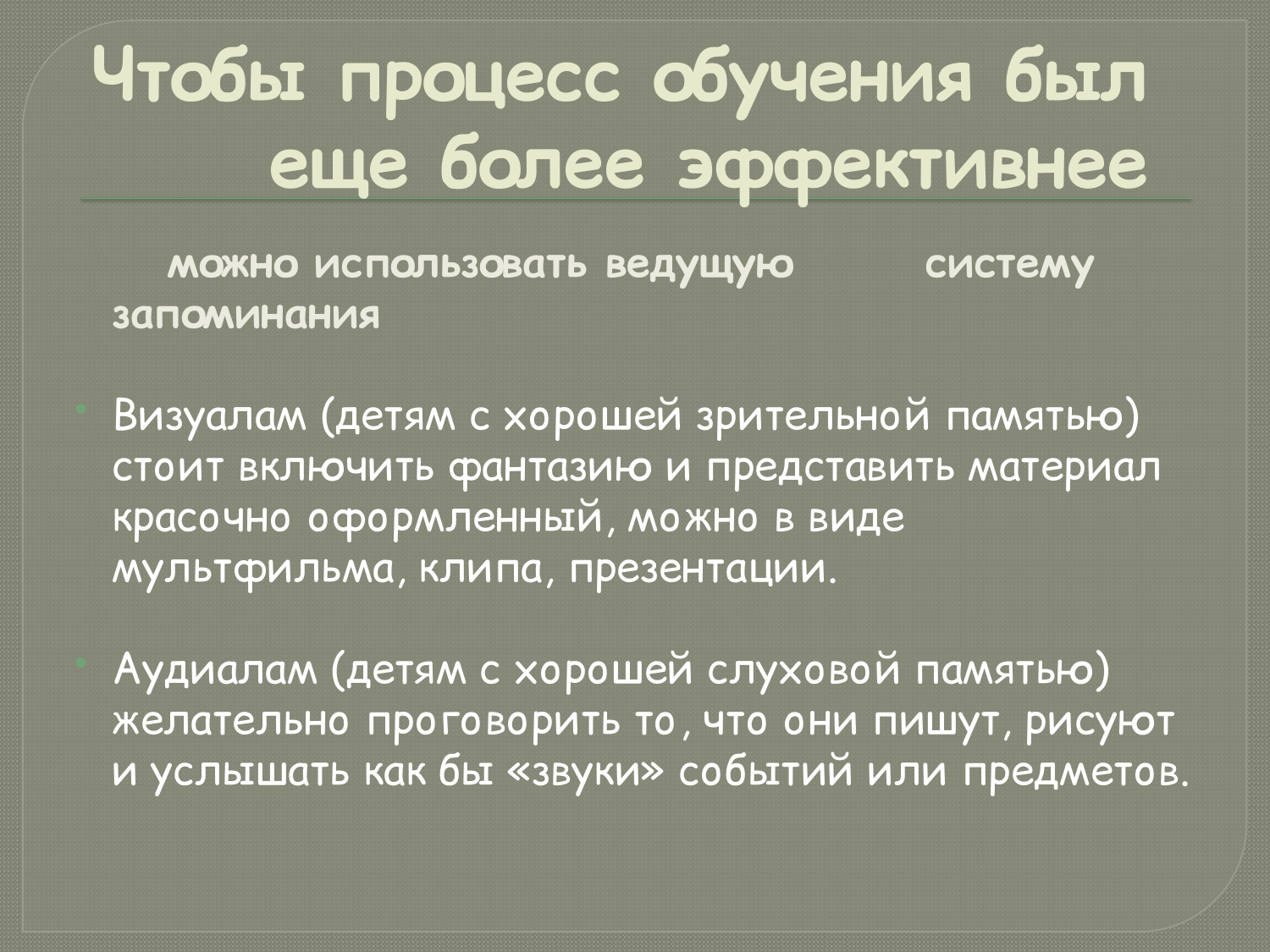

# Чтобы процесс обучения был еще более эффективнее
     можно использовать ведущую        систему запоминания

Визуалам (детям с хорошей зрительной памятью) стоит включить фантазию и представить материал красочно оформленный, можно в виде мультфильма, клипа, презентации.

Аудиалам (детям с хорошей слуховой памятью) желательно проговорить то, что они пишут, рисуют и услышать как бы «звуки» событий или предметов.